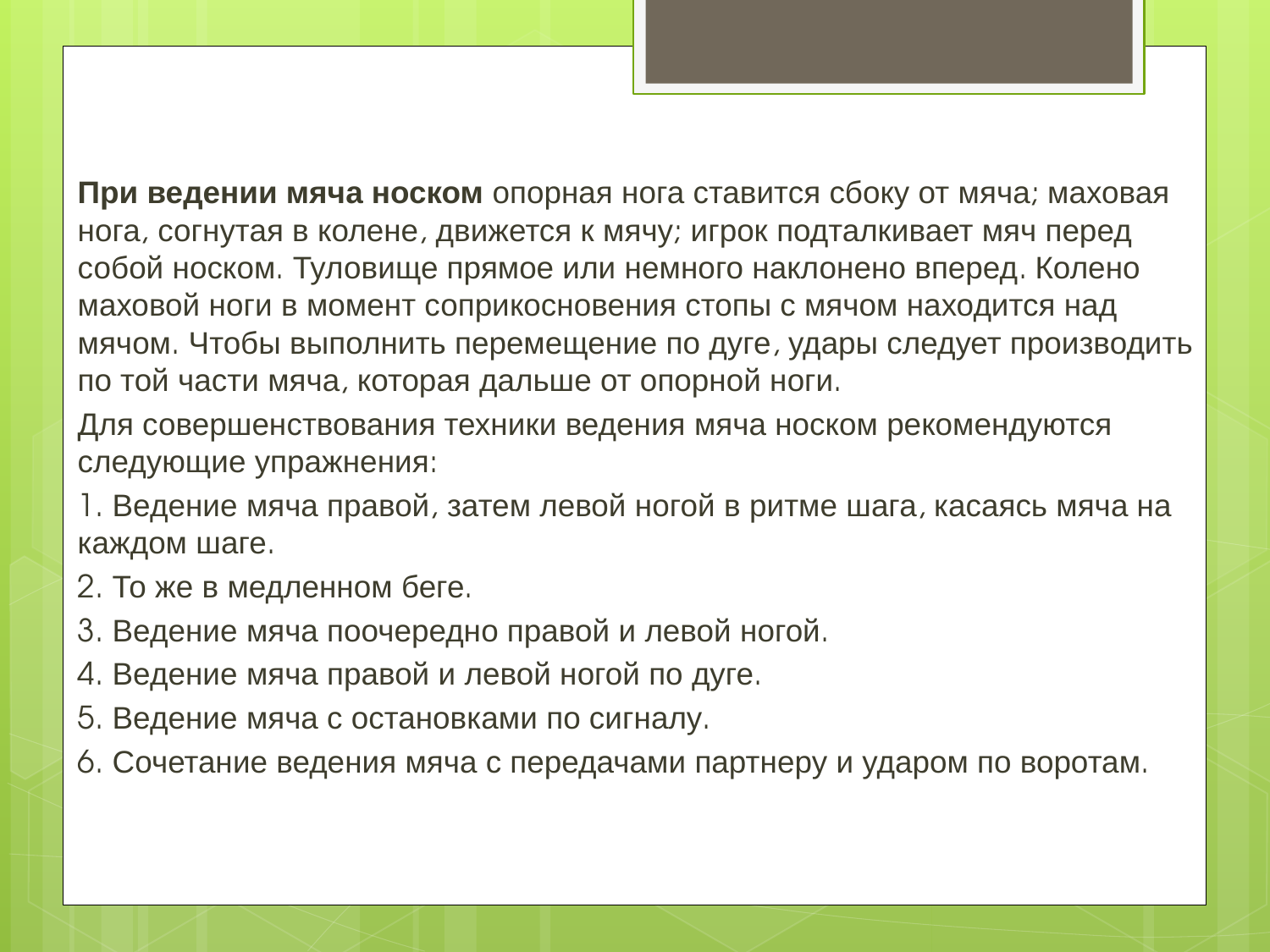

При ведении мяча носком опорная нога ставится сбоку от мяча; маховая нога, согнутая в колене, движется к мячу; игрок подталкивает мяч перед собой носком. Туловище прямое или немного наклонено вперед. Колено маховой ноги в момент соприкосновения стопы с мячом находится над мячом. Чтобы выполнить перемещение по дуге, удары следует производить по той части мяча, которая дальше от опорной ноги.
Для совершенствования техники ведения мяча носком рекомендуются следующие упражнения:
1. Ведение мяча правой, затем левой ногой в ритме шага, касаясь мяча на каждом шаге.
2. То же в медленном беге.
3. Ведение мяча поочередно правой и левой ногой.
4. Ведение мяча правой и левой ногой по дуге.
5. Ведение мяча с остановками по сигналу.
6. Сочетание ведения мяча с передачами партнеру и ударом по воротам.